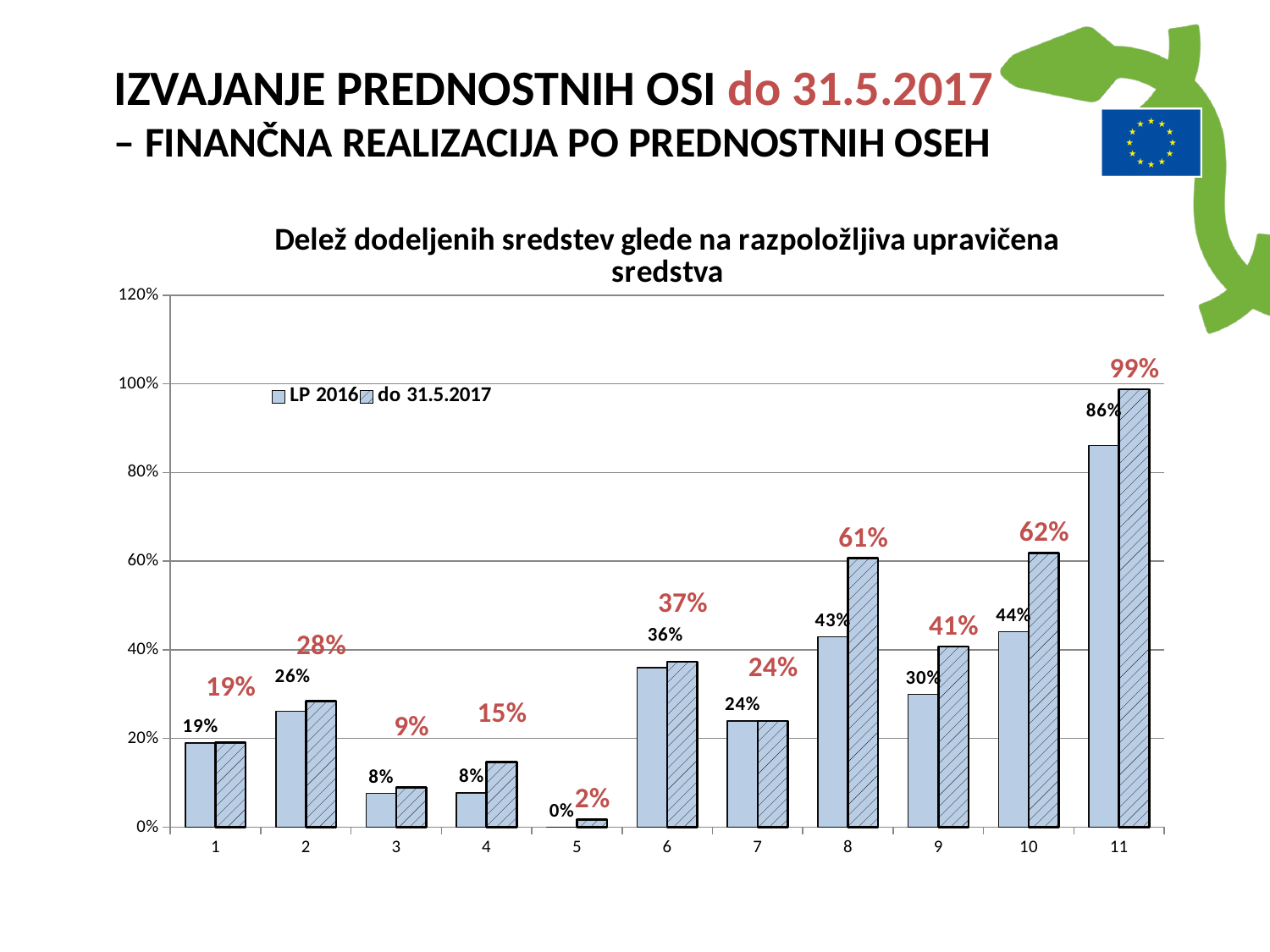

IZVAJANJE PREDNOSTNIH OSI do 31.5.2017
– FINANČNA REALIZACIJA PO PREDNOSTNIH OSEH

### Chart: Delež dodeljenih sredstev glede na razpoložljiva upravičena sredstva

| Category | LP 2016 | do 31.5.2017 |
|---|---|---|